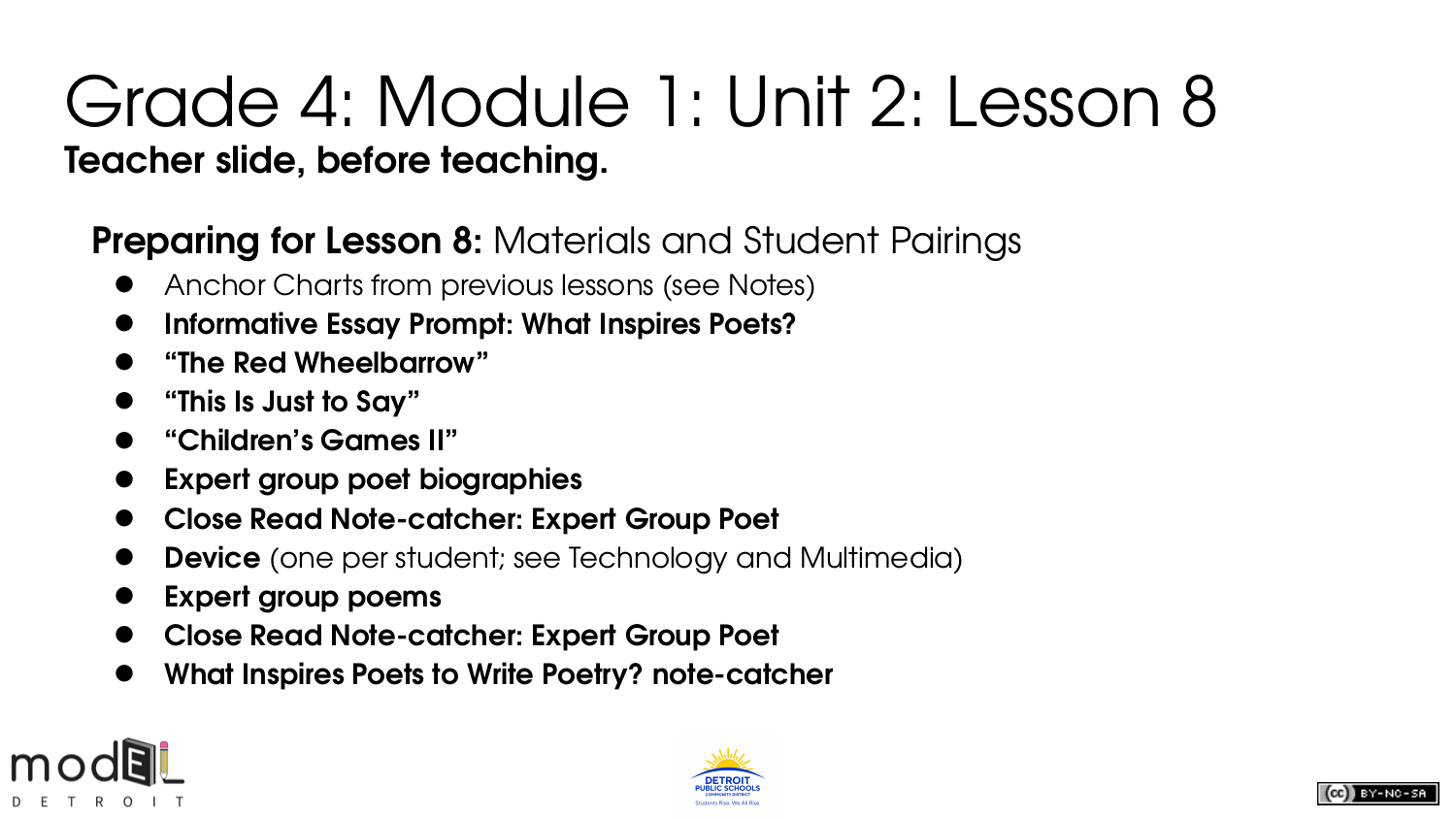

# Grade 4: Module 1: Unit 2: Lesson 8
Teacher slide, before teaching.
Preparing for Lesson 8: Materials and Student Pairings
Anchor Charts from previous lessons (see Notes)
Informative Essay Prompt: What Inspires Poets?
“The Red Wheelbarrow”
“This Is Just to Say”
“Children’s Games II”
Expert group poet biographies
Close Read Note-catcher: Expert Group Poet
Device (one per student; see Technology and Multimedia)
Expert group poems
Close Read Note-catcher: Expert Group Poet
What Inspires Poets to Write Poetry? note-catcher